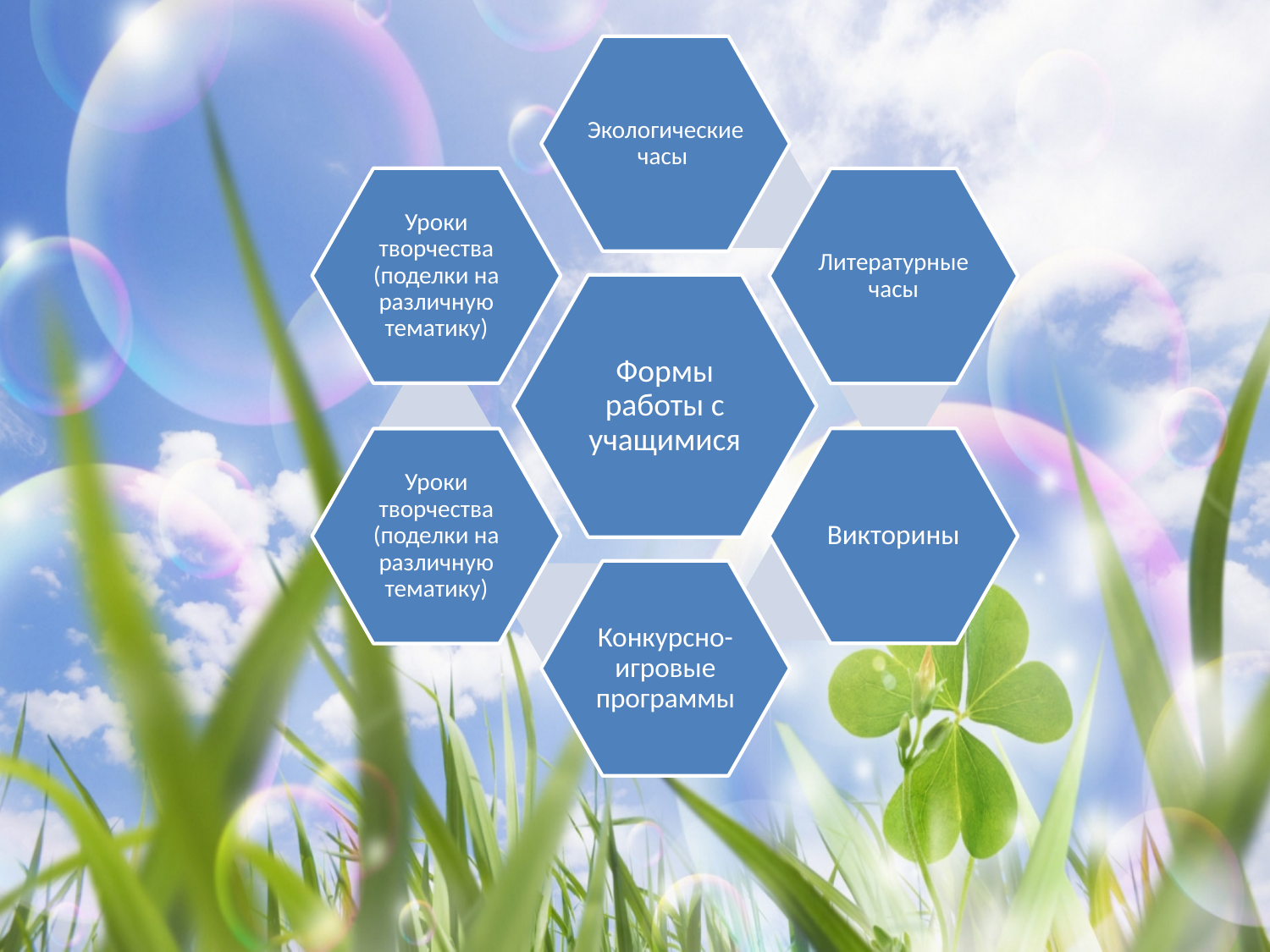

Формы работы с учащимися
Экологические часы
Литературные часы
Викторины
Конкурсно-игровые программы
Уроки творчества (поделки на различную тематику)
Уроки творчества (поделки на различную тематику)